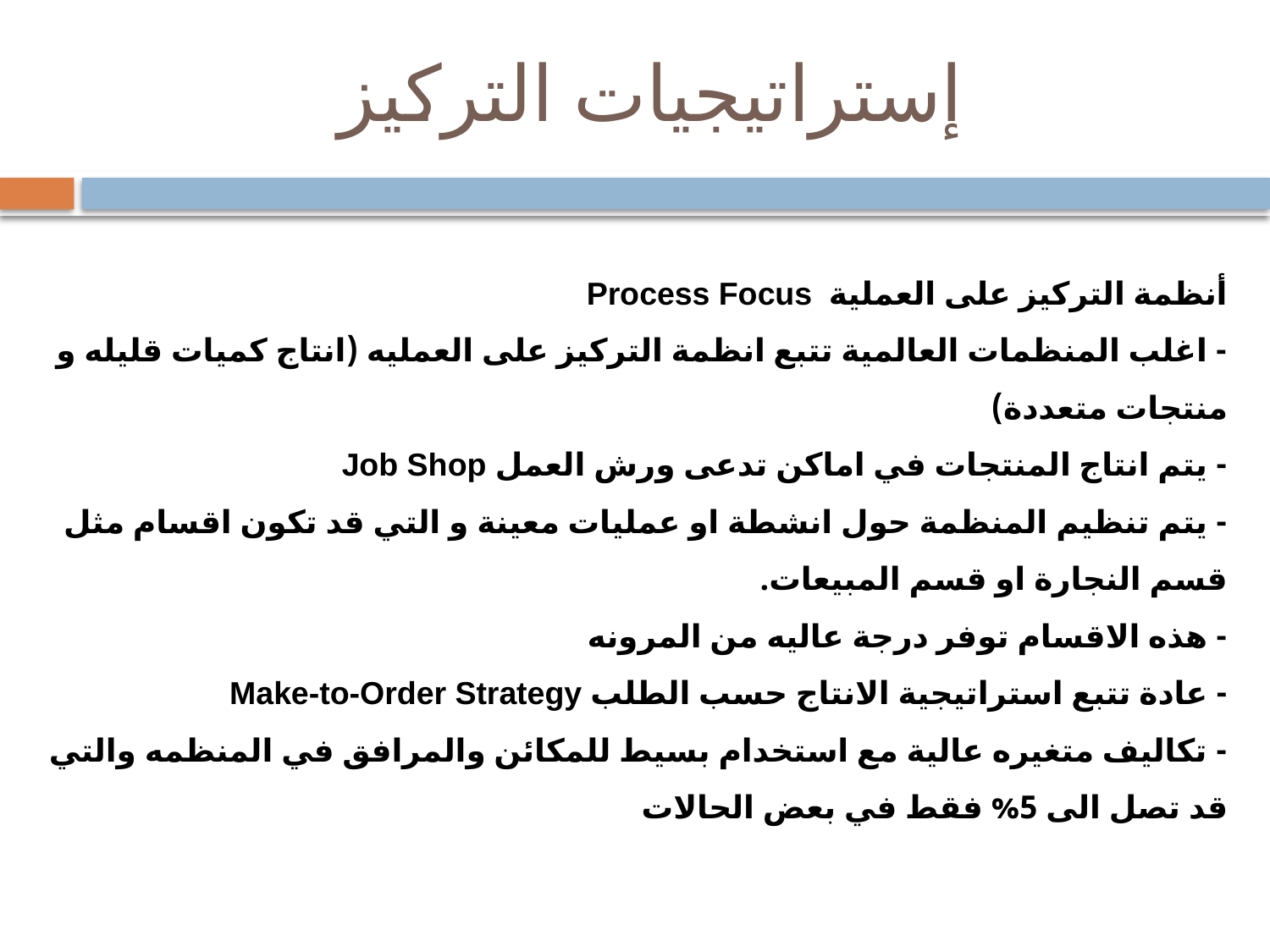

# إستراتيجيات التركيز

أنظمة التركيز على العملية  Process Focus
- اغلب المنظمات العالمية تتبع انظمة التركيز على العمليه (انتاج كميات قليله و منتجات متعددة)
- يتم انتاج المنتجات في اماكن تدعى ورش العمل Job Shop
- يتم تنظيم المنظمة حول انشطة او عمليات معينة و التي قد تكون اقسام مثل قسم النجارة او قسم المبيعات.
- هذه الاقسام توفر درجة عاليه من المرونه
- عادة تتبع استراتيجية الانتاج حسب الطلب Make-to-Order Strategy
- تكاليف متغيره عالية مع استخدام بسيط للمكائن والمرافق في المنظمه والتي قد تصل الى 5% فقط في بعض الحالات